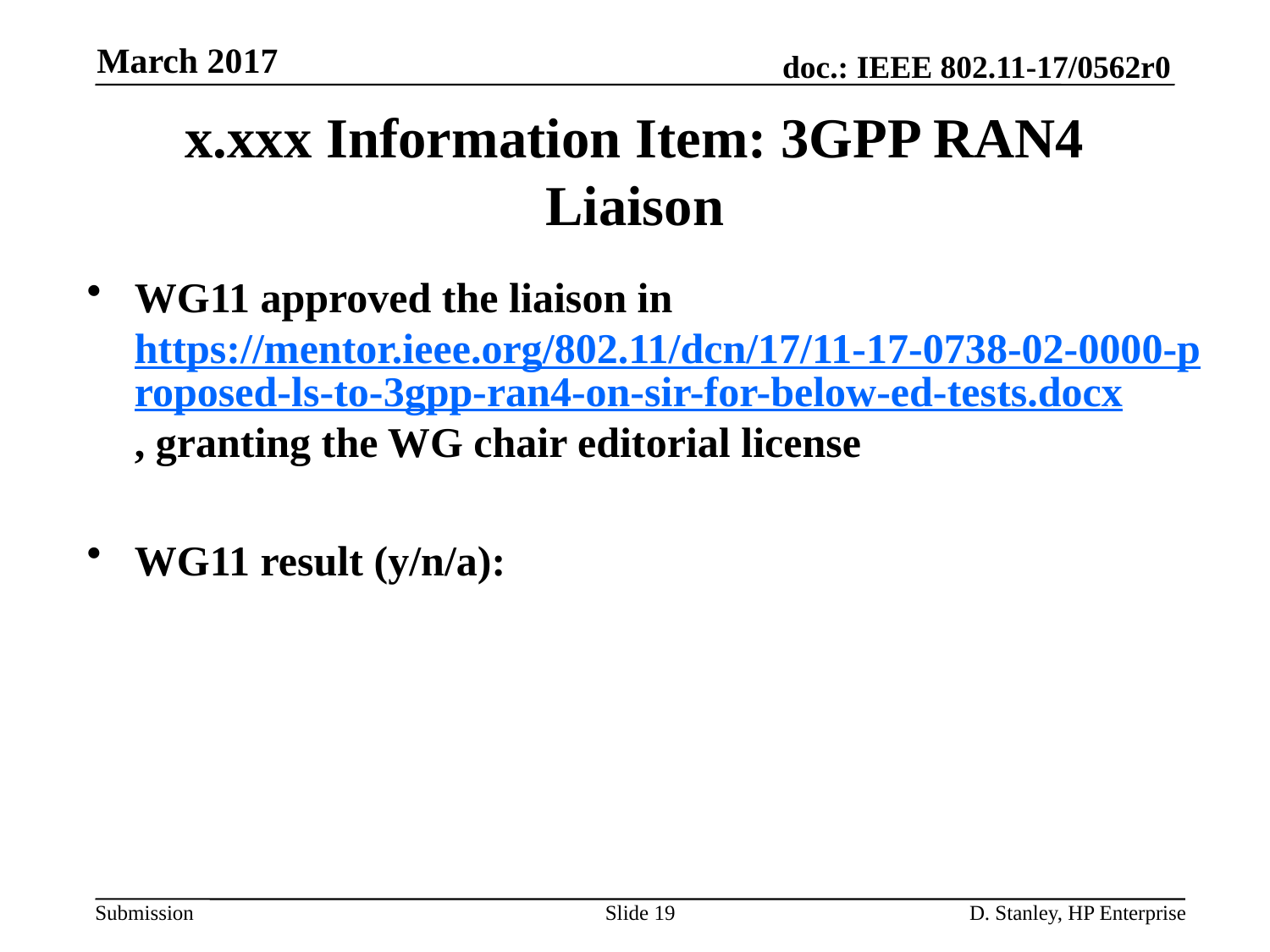

March 2017
# x.xxx Information Item: 3GPP RAN4 Liaison
WG11 approved the liaison in https://mentor.ieee.org/802.11/dcn/17/11-17-0738-02-0000-proposed-ls-to-3gpp-ran4-on-sir-for-below-ed-tests.docx, granting the WG chair editorial license

WG11 result (y/n/a):
Slide 19
D. Stanley, HP Enterprise